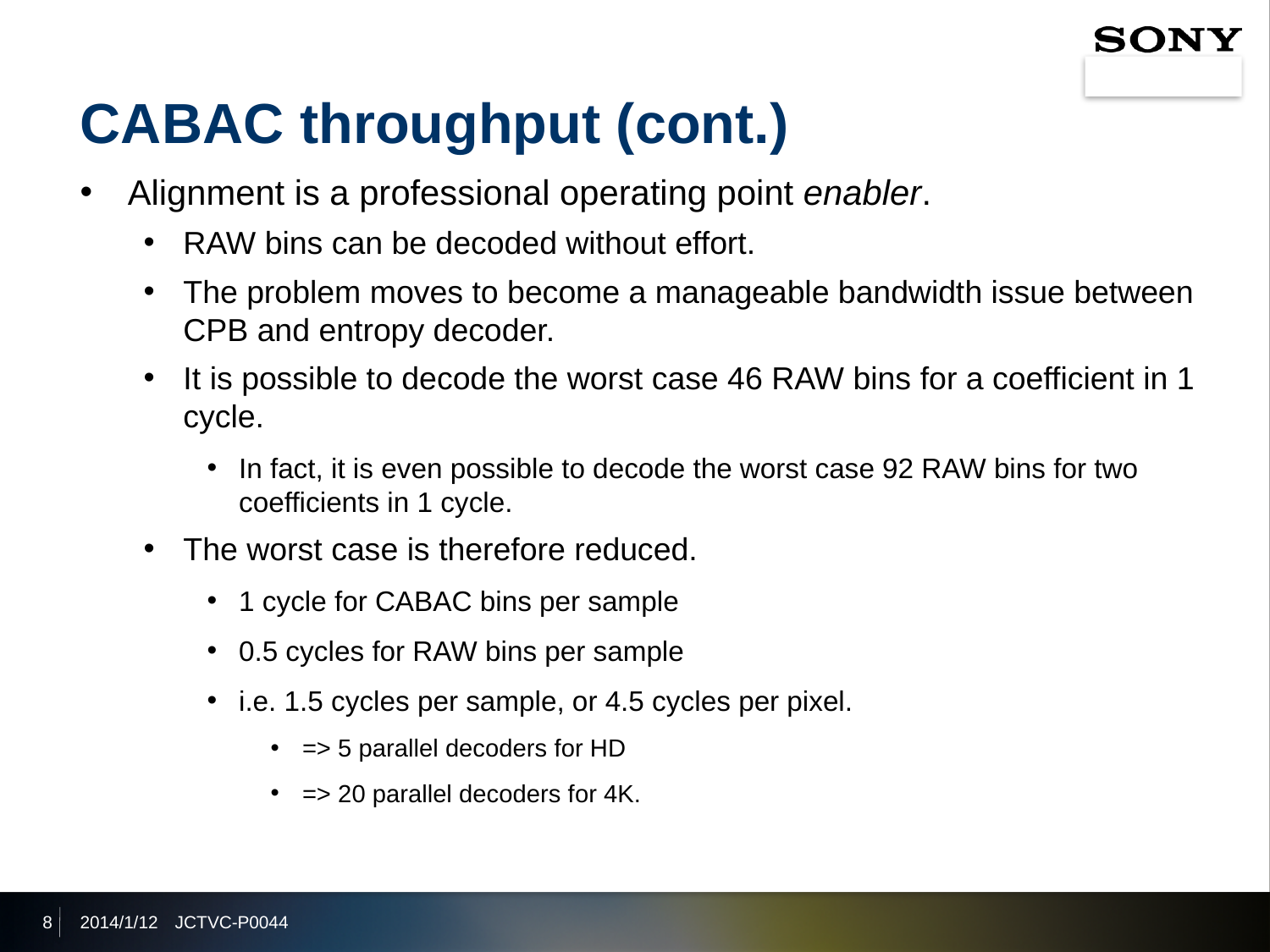

# CABAC throughput (cont.)
Alignment is a professional operating point enabler.
RAW bins can be decoded without effort.
The problem moves to become a manageable bandwidth issue between CPB and entropy decoder.
It is possible to decode the worst case 46 RAW bins for a coefficient in 1 cycle.
In fact, it is even possible to decode the worst case 92 RAW bins for two coefficients in 1 cycle.
The worst case is therefore reduced.
1 cycle for CABAC bins per sample
0.5 cycles for RAW bins per sample
i.e. 1.5 cycles per sample, or 4.5 cycles per pixel.
=> 5 parallel decoders for HD
=> 20 parallel decoders for 4K.
8
2014/1/12
JCTVC-P0044